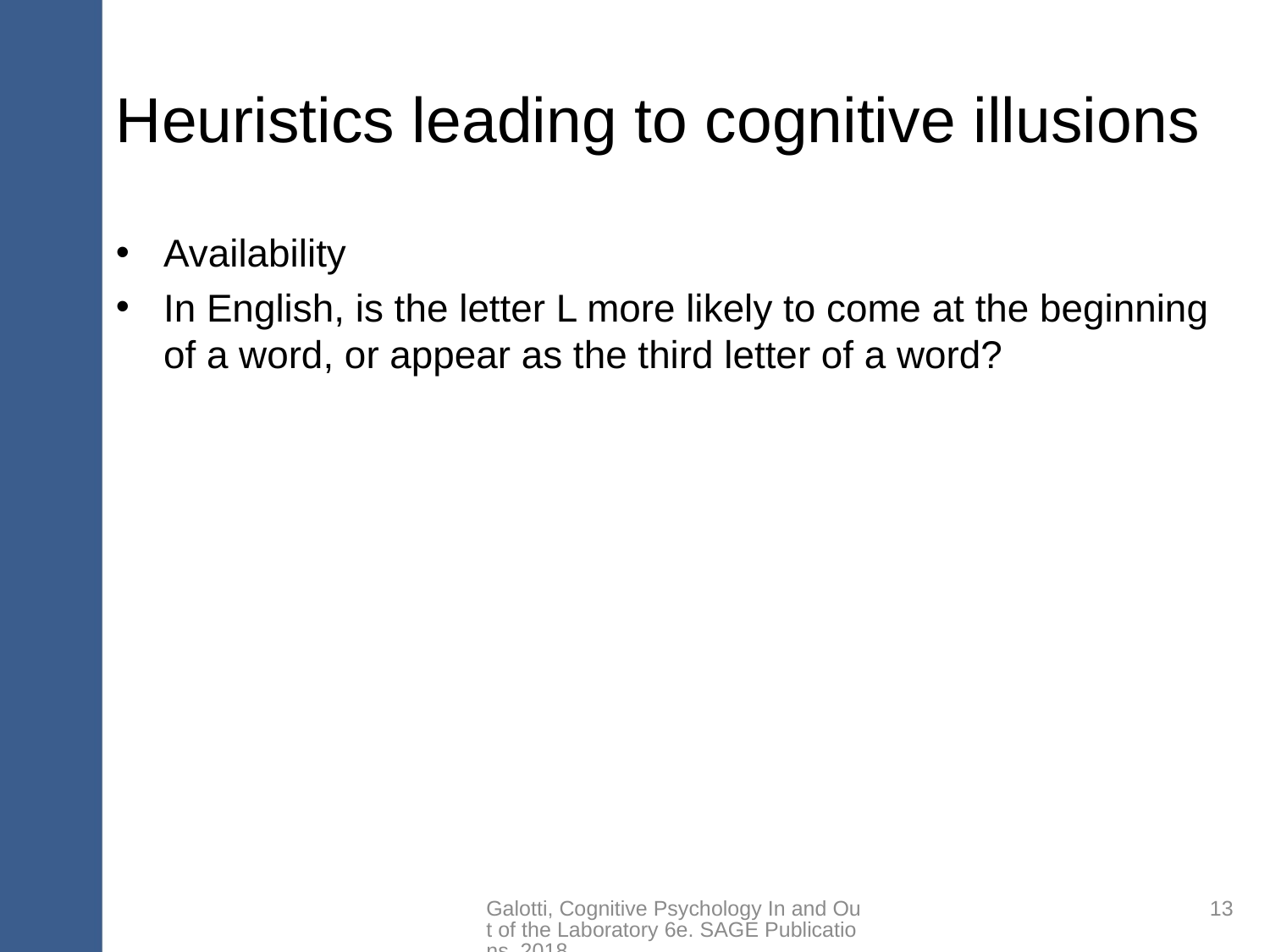

# Heuristics leading to cognitive illusions
Availability
In English, is the letter L more likely to come at the beginning of a word, or appear as the third letter of a word?
Galotti, Cognitive Psychology In and Out of the Laboratory 6e. SAGE Publications, 2018.
13